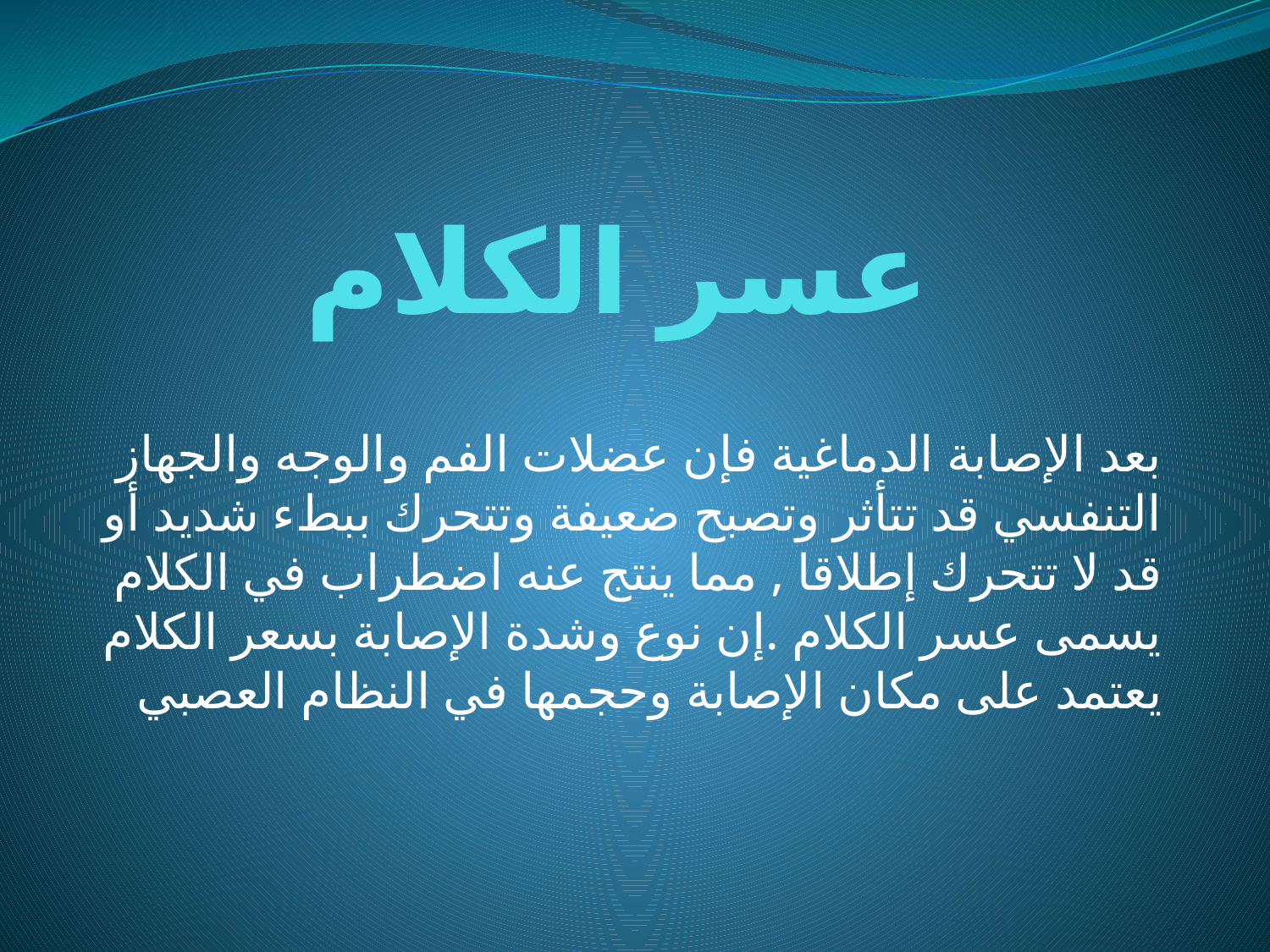

# عسر الكلام
بعد الإصابة الدماغية فإن عضلات الفم والوجه والجهاز التنفسي قد تتأثر وتصبح ضعيفة وتتحرك ببطء شديد أو قد لا تتحرك إطلاقا , مما ينتج عنه اضطراب في الكلام يسمى عسر الكلام .إن نوع وشدة الإصابة بسعر الكلام يعتمد على مكان الإصابة وحجمها في النظام العصبي